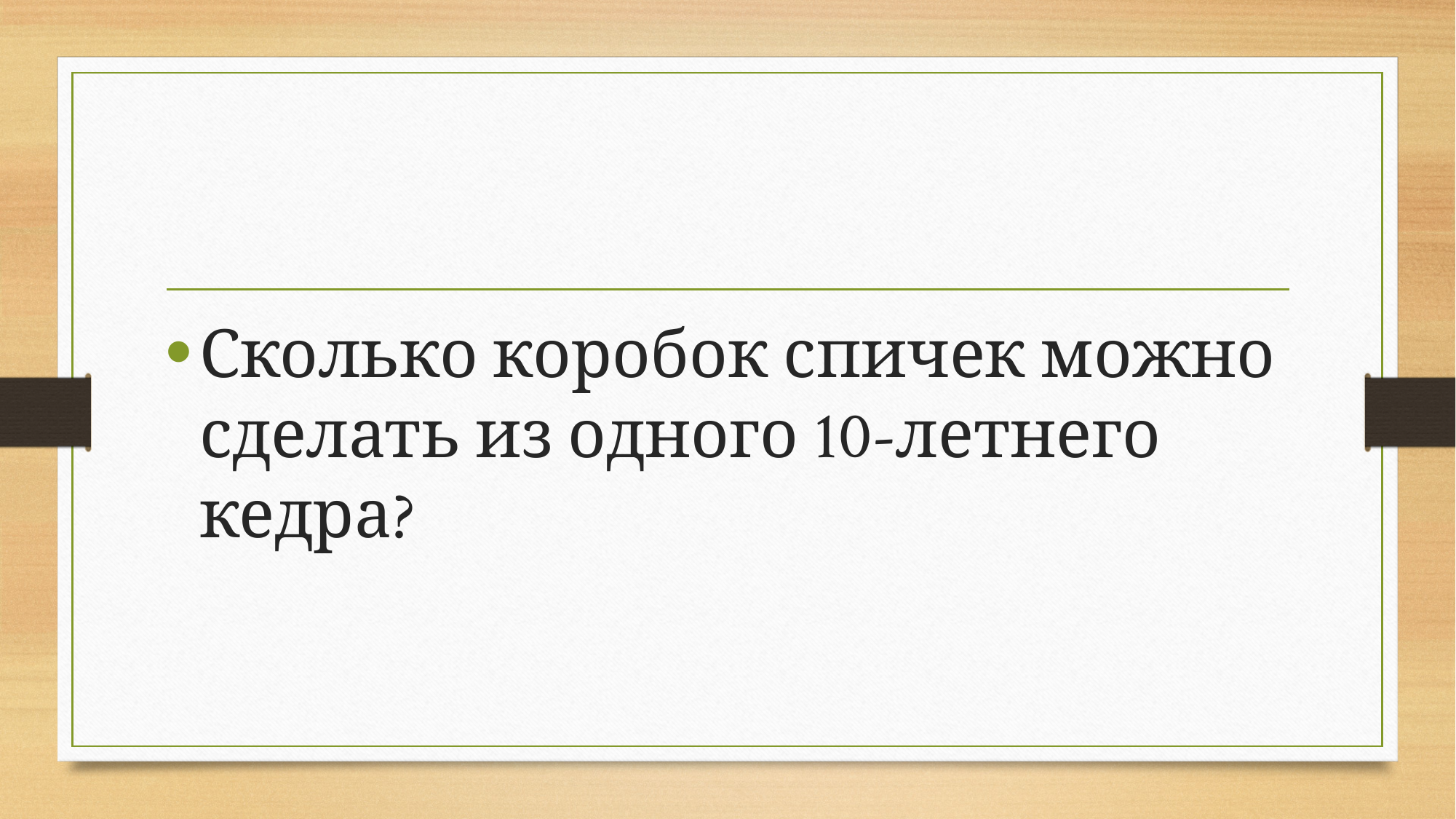

#
Сколько коробок спичек можно сделать из одного 10-летнего кедра?